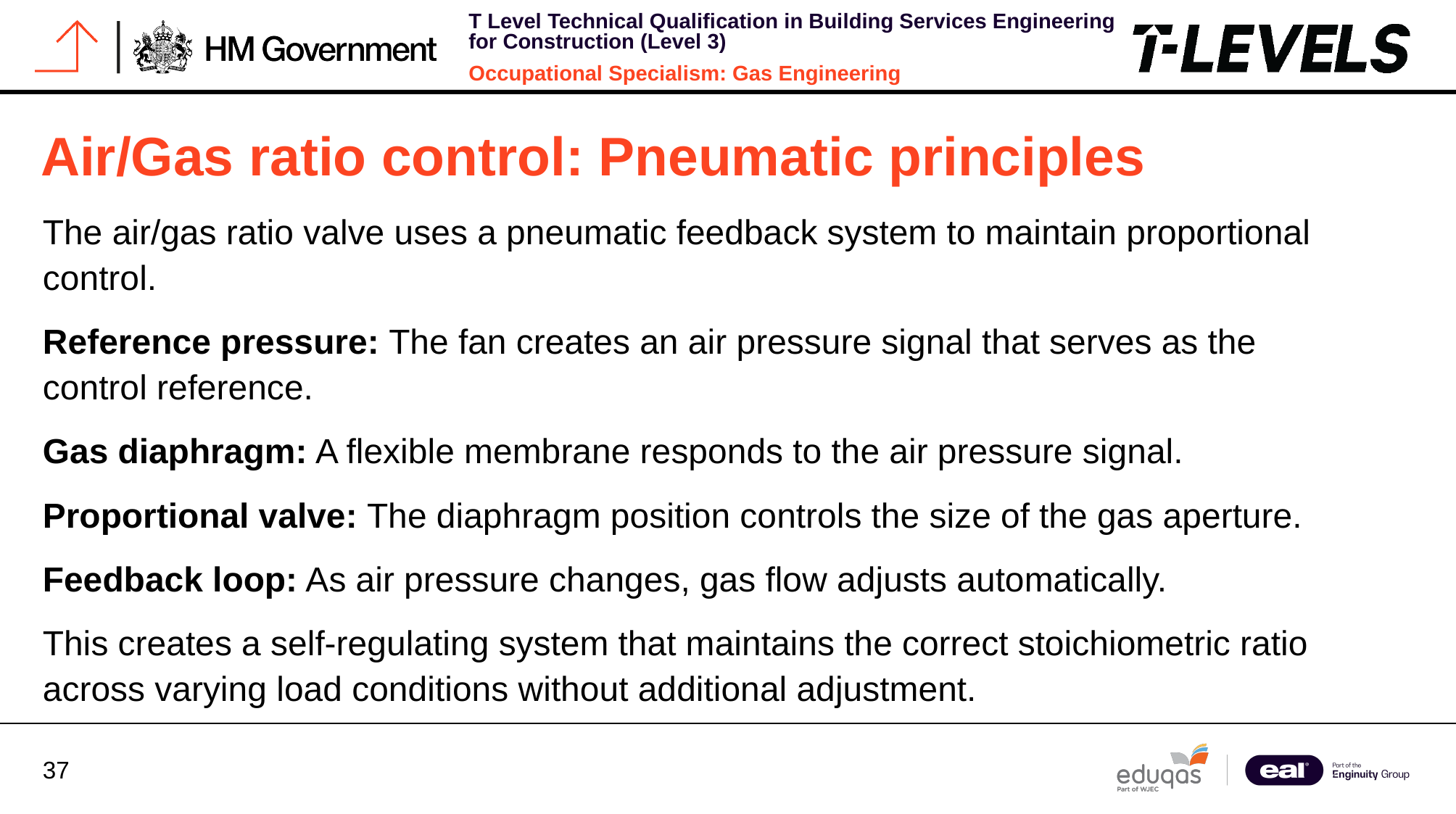

# Air/Gas ratio control: Pneumatic principles
The air/gas ratio valve uses a pneumatic feedback system to maintain proportional control.
Reference pressure: The fan creates an air pressure signal that serves as the control reference.
Gas diaphragm: A flexible membrane responds to the air pressure signal.
Proportional valve: The diaphragm position controls the size of the gas aperture.
Feedback loop: As air pressure changes, gas flow adjusts automatically.
This creates a self-regulating system that maintains the correct stoichiometric ratio across varying load conditions without additional adjustment.